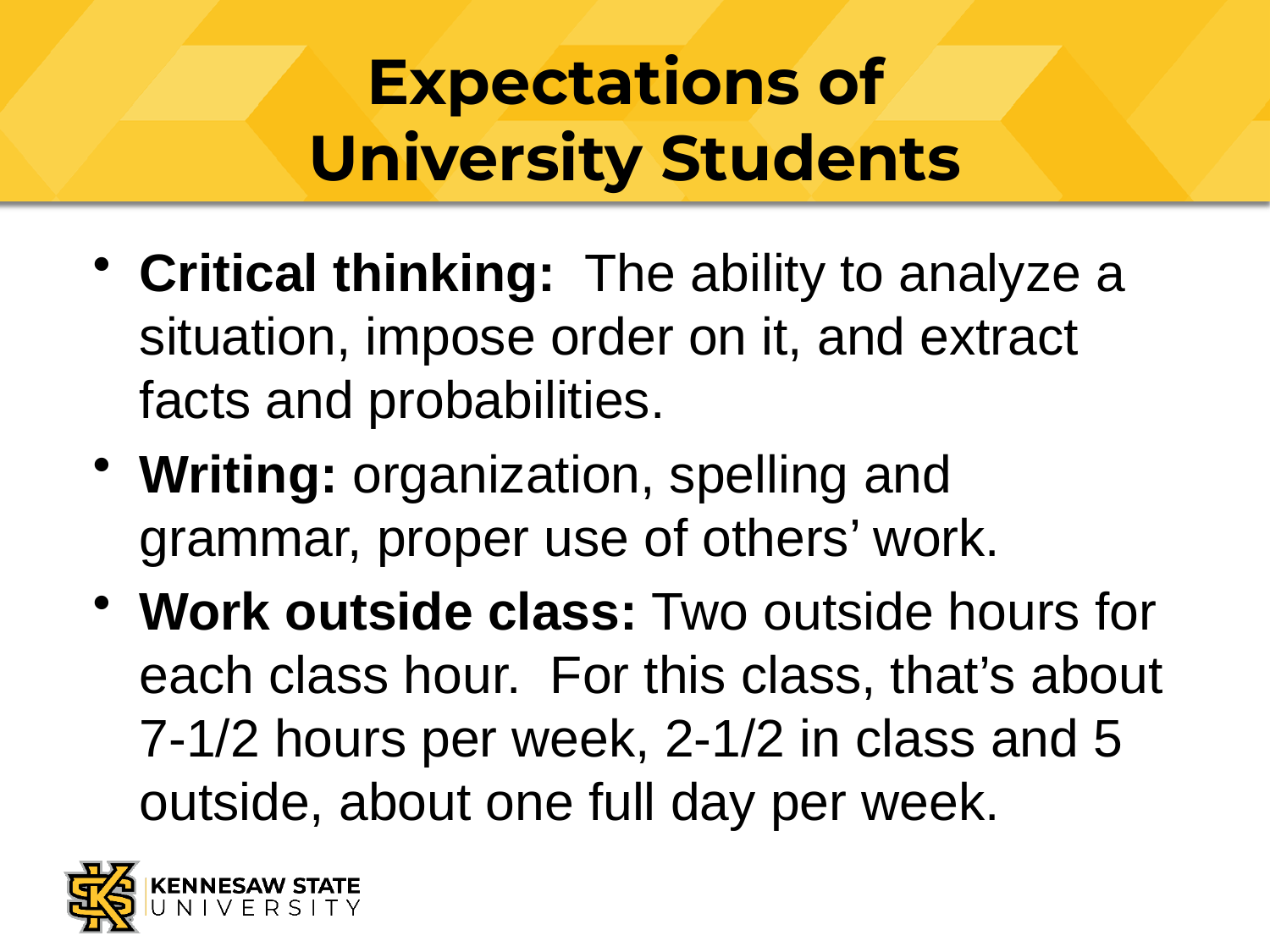

# Expectations of University Students
Critical thinking:  The ability to analyze a situation, impose order on it, and extract facts and probabilities.
Writing: organization, spelling and grammar, proper use of others’ work.
Work outside class: Two outside hours for each class hour.  For this class, that’s about 7-1/2 hours per week, 2-1/2 in class and 5 outside, about one full day per week.